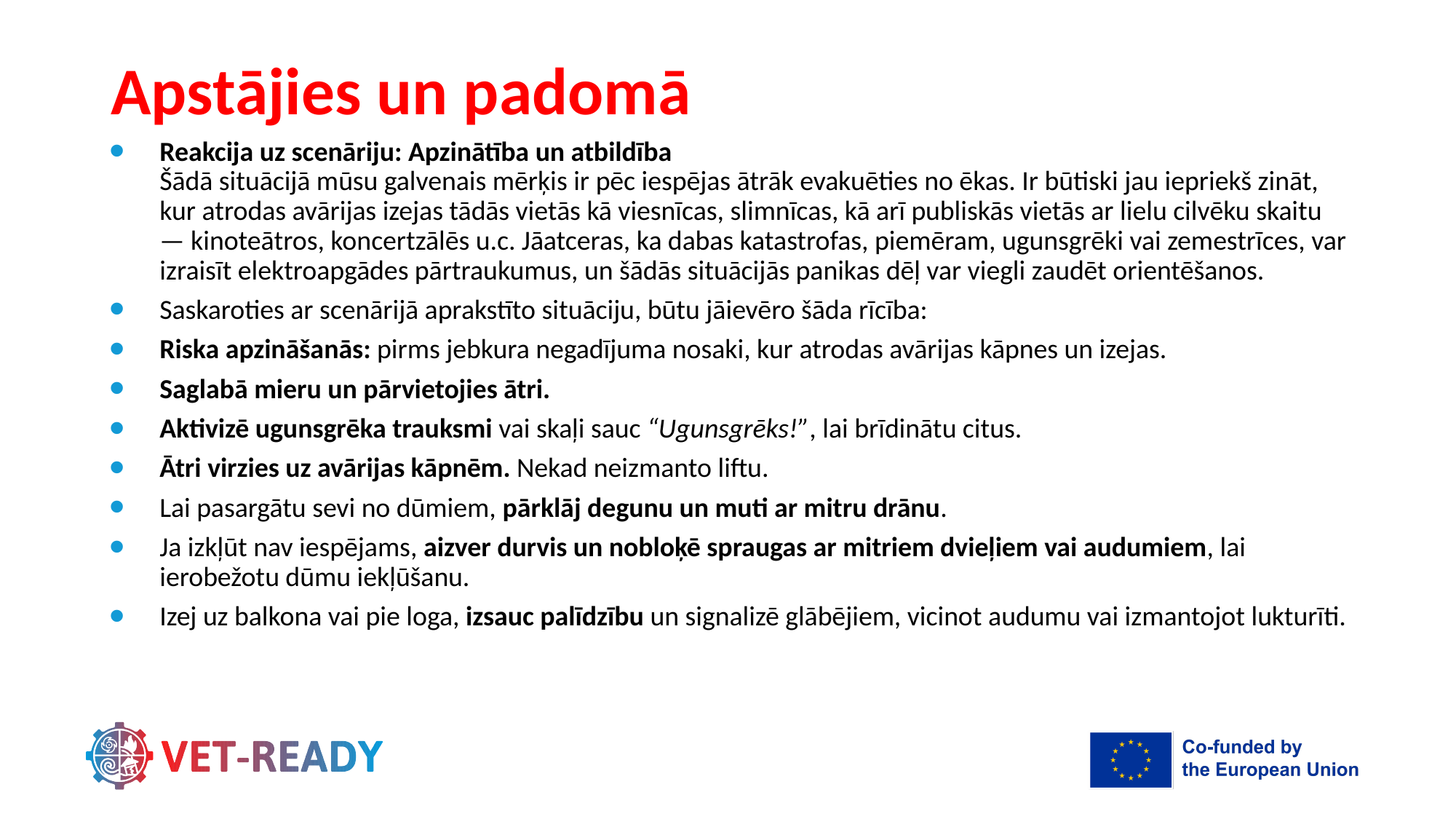

# Apstājies un padomā
Reakcija uz scenāriju: Apzinātība un atbildība
Šādā situācijā mūsu galvenais mērķis ir pēc iespējas ātrāk evakuēties no ēkas. Ir būtiski jau iepriekš zināt, kur atrodas avārijas izejas tādās vietās kā viesnīcas, slimnīcas, kā arī publiskās vietās ar lielu cilvēku skaitu — kinoteātros, koncertzālēs u.c. Jāatceras, ka dabas katastrofas, piemēram, ugunsgrēki vai zemestrīces, var izraisīt elektroapgādes pārtraukumus, un šādās situācijās panikas dēļ var viegli zaudēt orientēšanos.
Saskaroties ar scenārijā aprakstīto situāciju, būtu jāievēro šāda rīcība:
Riska apzināšanās: pirms jebkura negadījuma nosaki, kur atrodas avārijas kāpnes un izejas.
Saglabā mieru un pārvietojies ātri.
Aktivizē ugunsgrēka trauksmi vai skaļi sauc “Ugunsgrēks!”, lai brīdinātu citus.
Ātri virzies uz avārijas kāpnēm. Nekad neizmanto liftu.
Lai pasargātu sevi no dūmiem, pārklāj degunu un muti ar mitru drānu.
Ja izkļūt nav iespējams, aizver durvis un nobloķē spraugas ar mitriem dvieļiem vai audumiem, lai ierobežotu dūmu iekļūšanu.
Izej uz balkona vai pie loga, izsauc palīdzību un signalizē glābējiem, vicinot audumu vai izmantojot lukturīti.